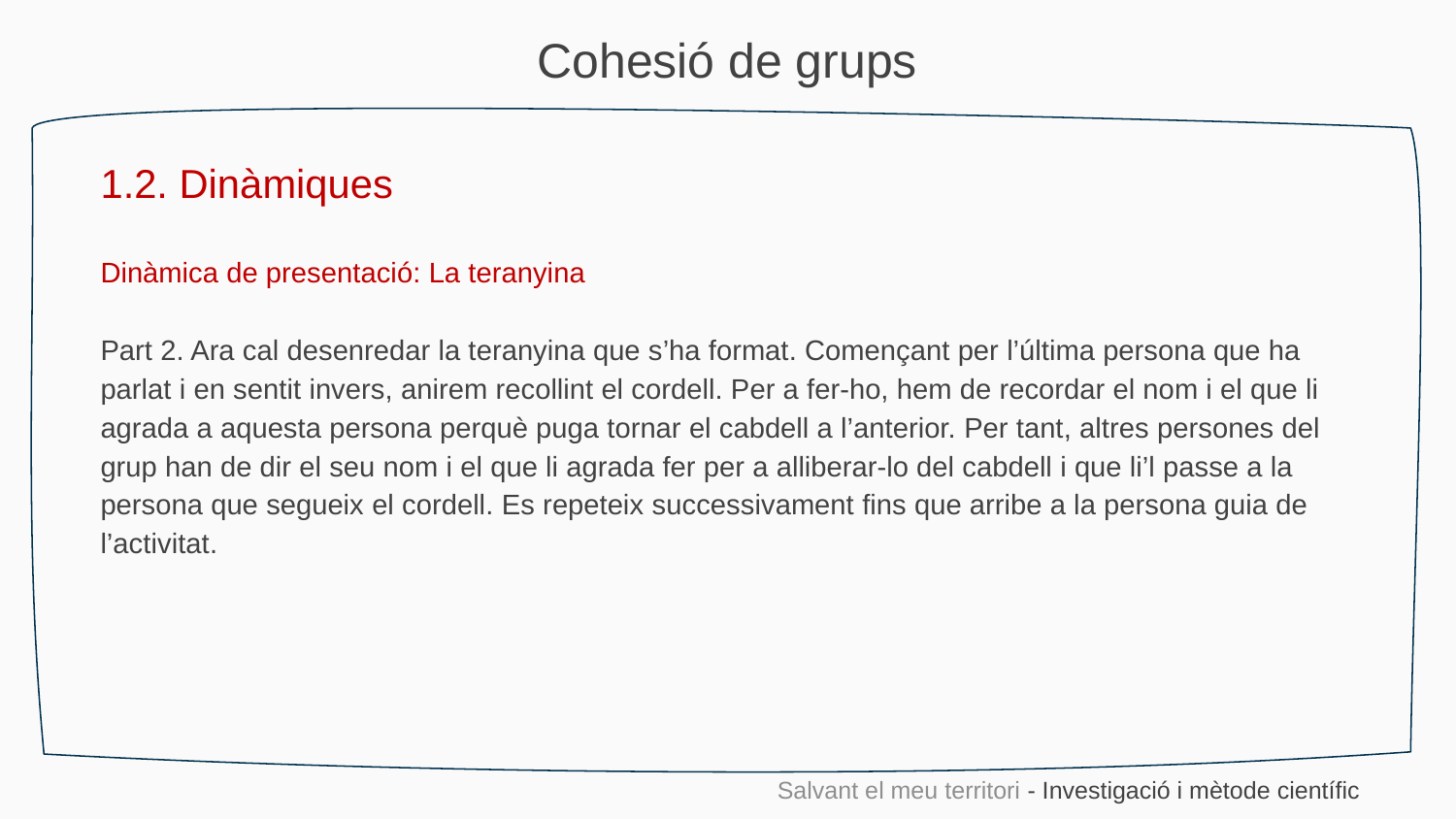

Cohesió de grups

1.2. Dinàmiques
Dinàmica de presentació: La teranyina

Part 2. Ara cal desenredar la teranyina que s’ha format. Començant per l’última persona que ha parlat i en sentit invers, anirem recollint el cordell. Per a fer-ho, hem de recordar el nom i el que li agrada a aquesta persona perquè puga tornar el cabdell a l’anterior. Per tant, altres persones del grup han de dir el seu nom i el que li agrada fer per a alliberar-lo del cabdell i que li’l passe a la persona que segueix el cordell. Es repeteix successivament fins que arribe a la persona guia de l’activitat.

Salvant el meu territori - Investigació i mètode científic